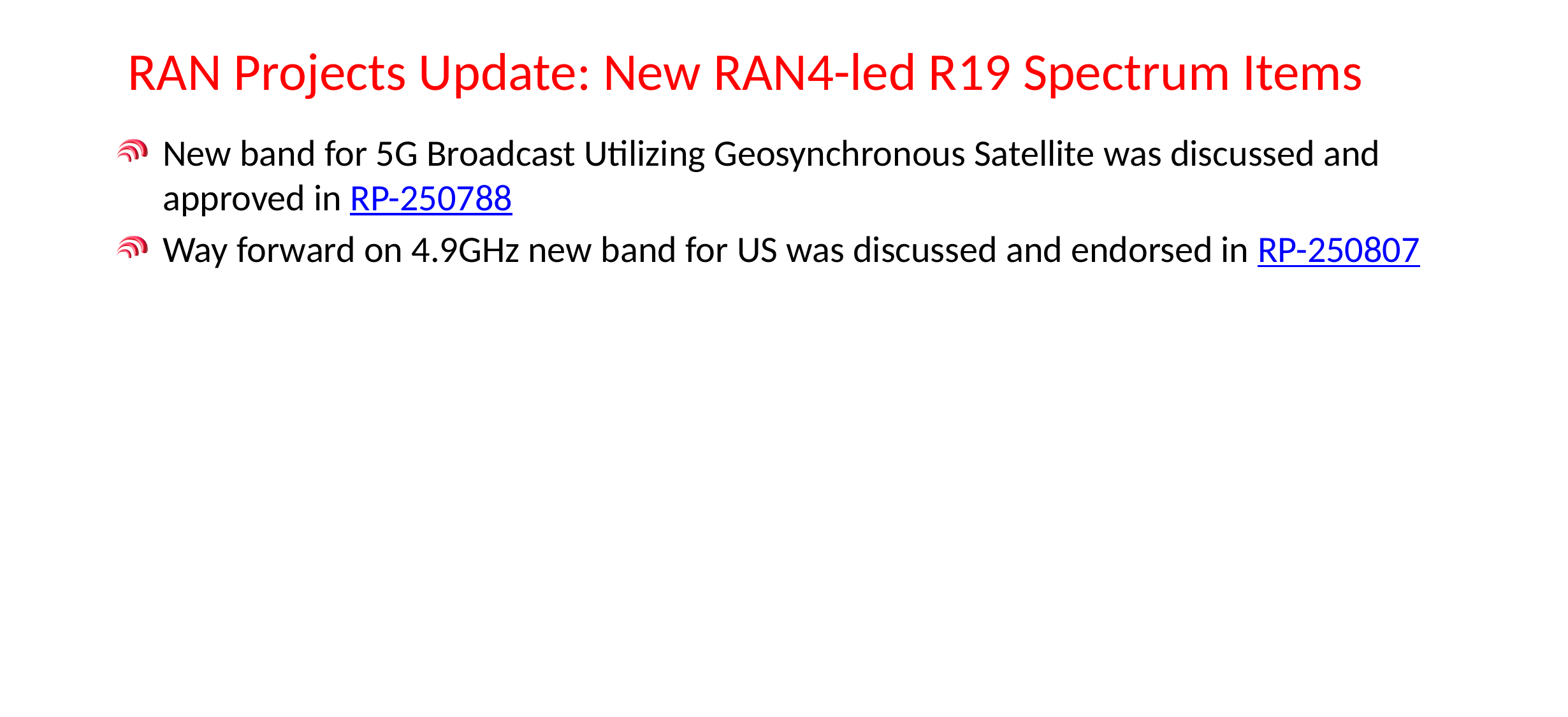

# RAN Projects Update: New RAN4-led R19 Spectrum Items
New band for 5G Broadcast Utilizing Geosynchronous Satellite was discussed and approved in RP-250788
Way forward on 4.9GHz new band for US was discussed and endorsed in RP-250807